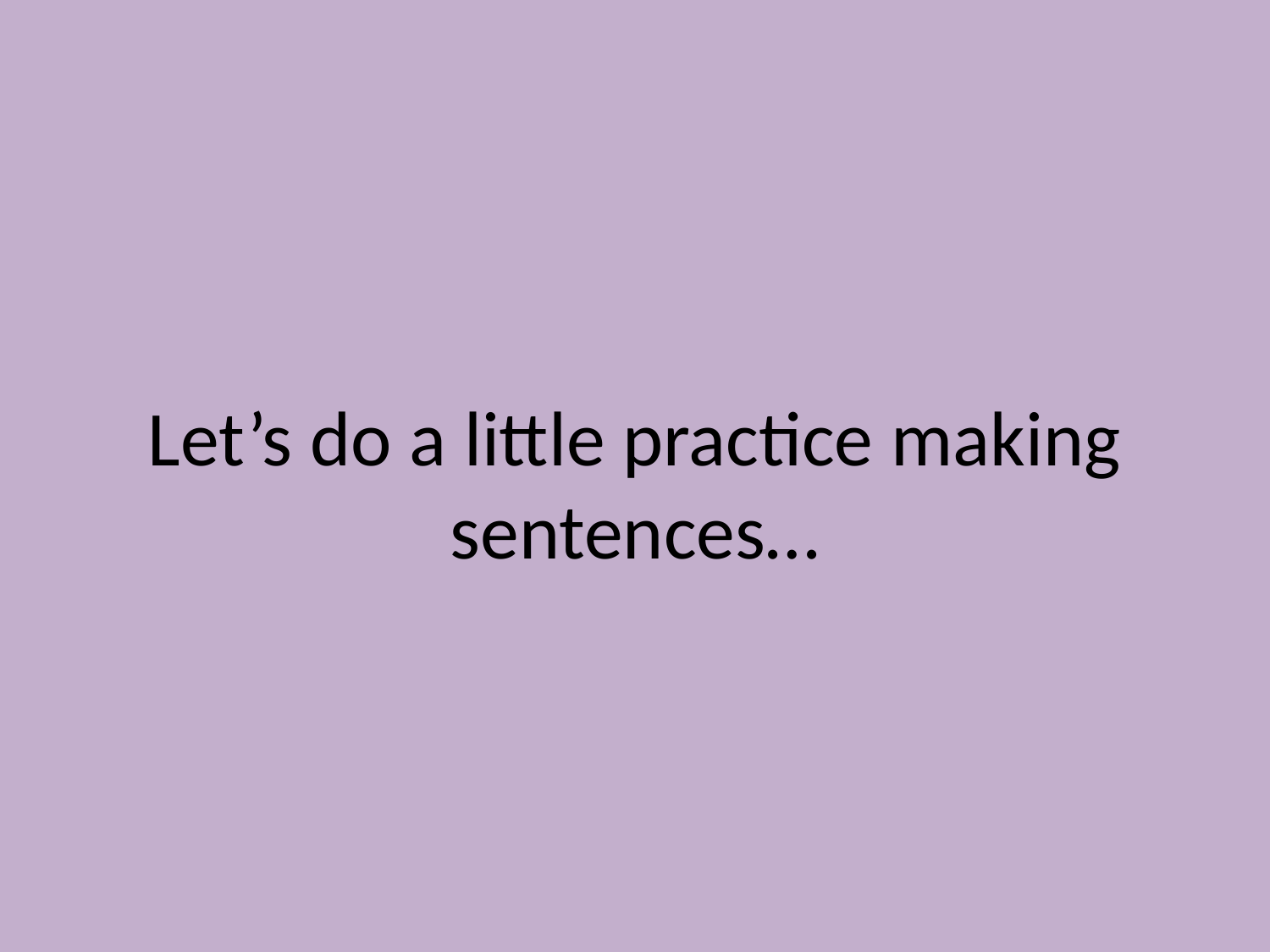

# Let’s do a little practice making sentences…